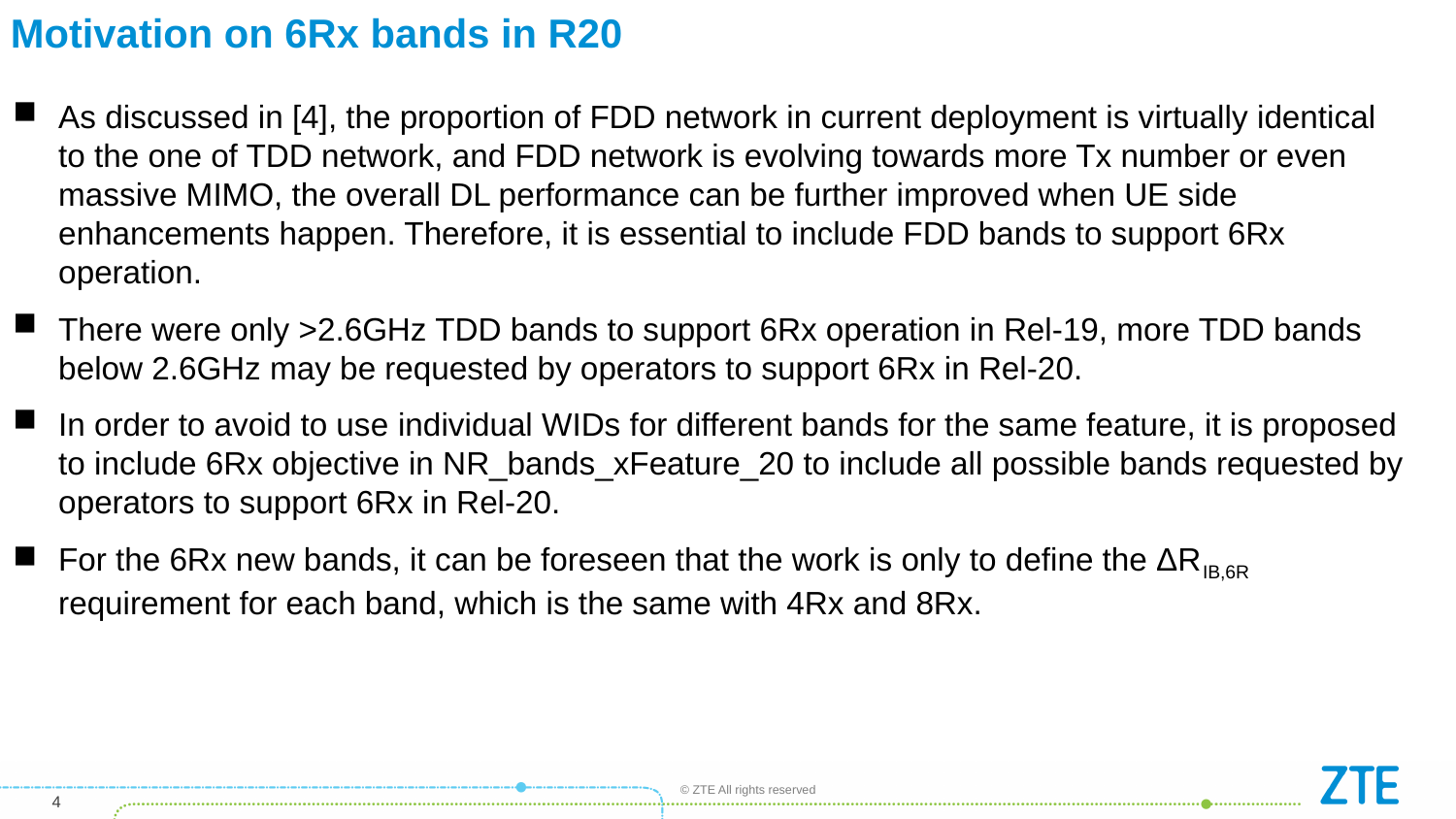

# Motivation on 6Rx bands in R20
As discussed in [4], the proportion of FDD network in current deployment is virtually identical to the one of TDD network, and FDD network is evolving towards more Tx number or even massive MIMO, the overall DL performance can be further improved when UE side enhancements happen. Therefore, it is essential to include FDD bands to support 6Rx operation.
There were only >2.6GHz TDD bands to support 6Rx operation in Rel-19, more TDD bands below 2.6GHz may be requested by operators to support 6Rx in Rel-20.
In order to avoid to use individual WIDs for different bands for the same feature, it is proposed to include 6Rx objective in NR_bands_xFeature_20 to include all possible bands requested by operators to support 6Rx in Rel-20.
For the 6Rx new bands, it can be foreseen that the work is only to define the ΔRIB,6R requirement for each band, which is the same with 4Rx and 8Rx.